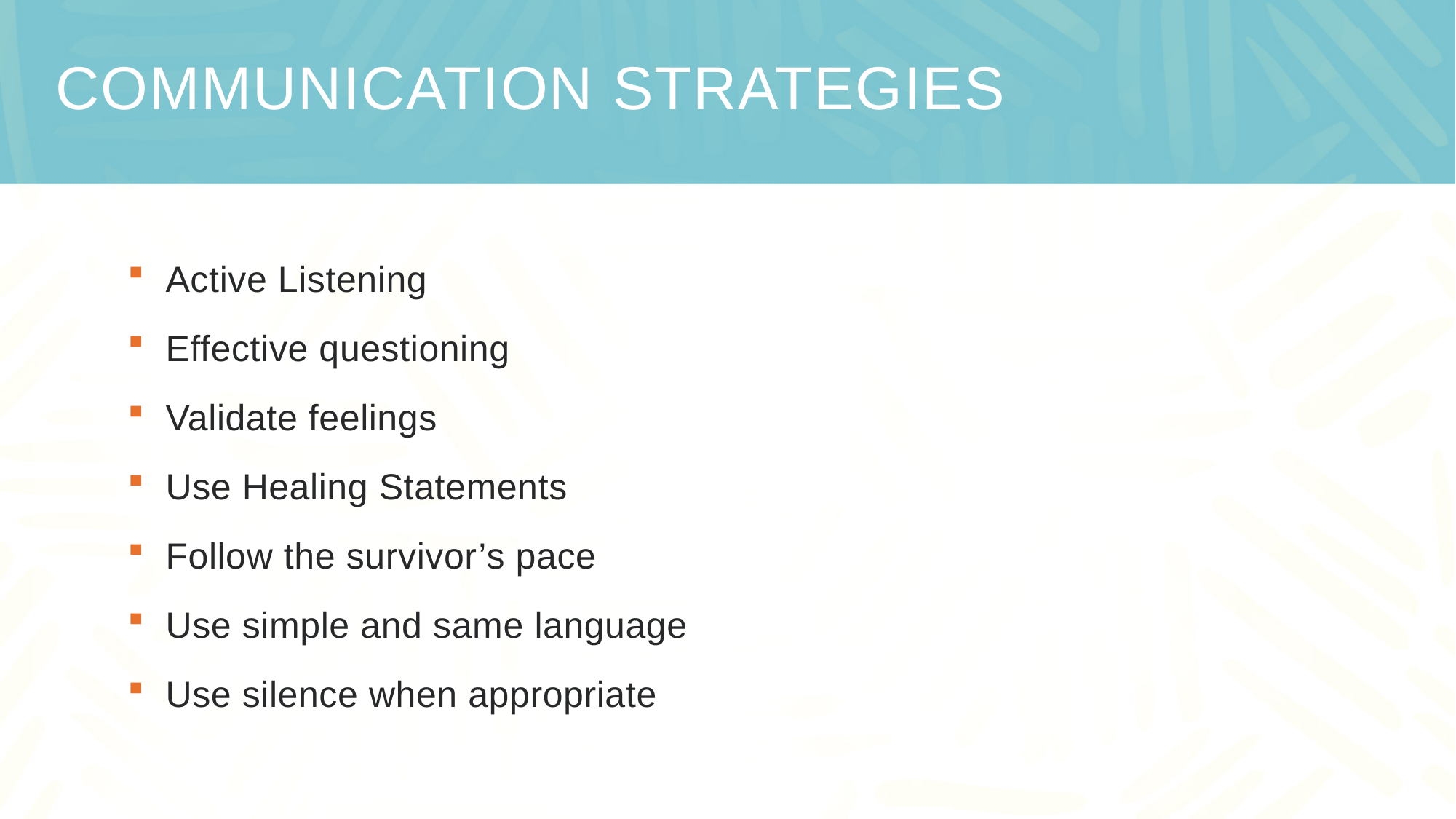

# Communication strategies
  Active Listening
  Effective questioning
  Validate feelings
  Use Healing Statements
  Follow the survivor’s pace
  Use simple and same language
  Use silence when appropriate